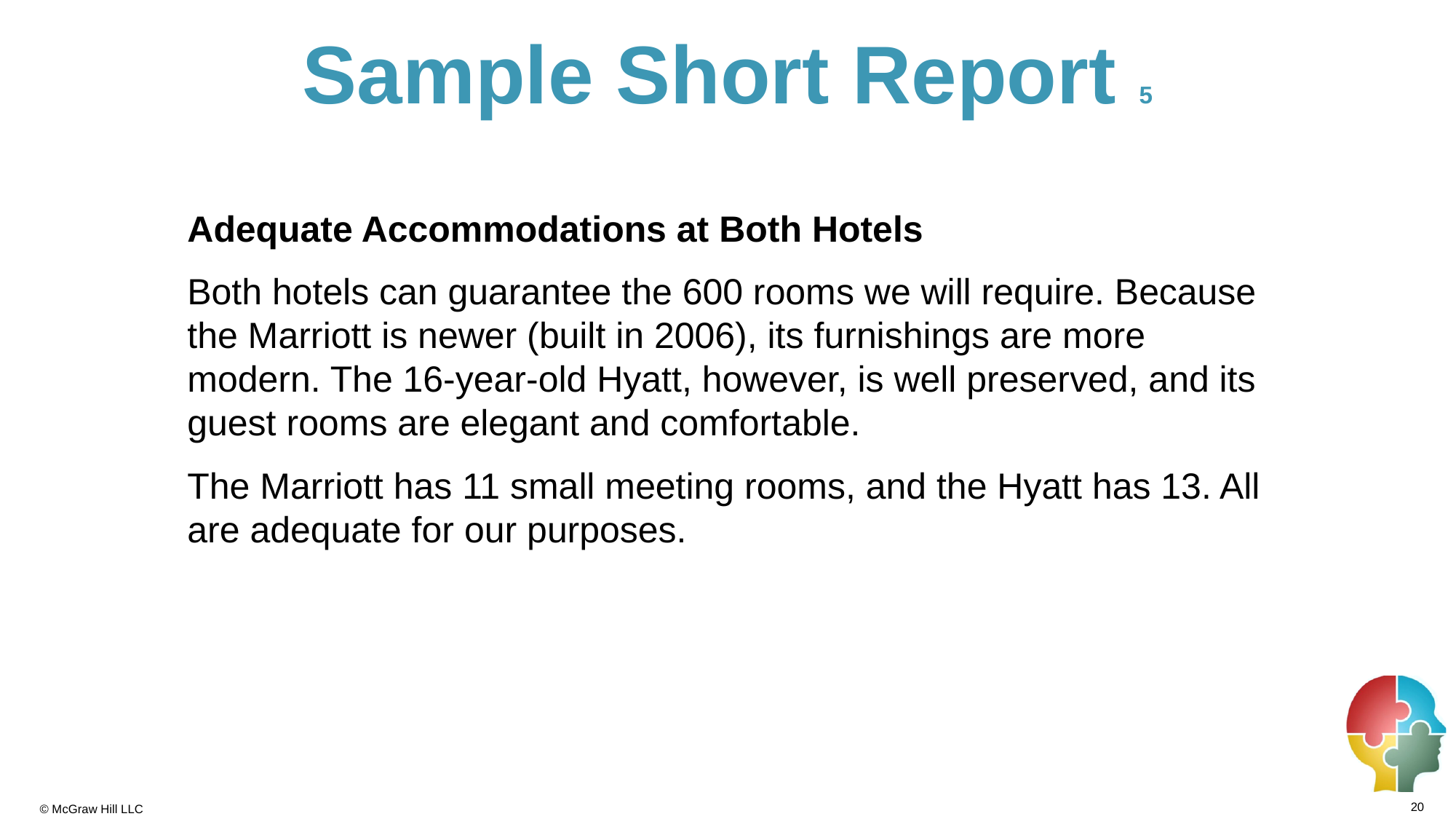

# Sample Short Report 5
Adequate Accommodations at Both Hotels
Both hotels can guarantee the 600 rooms we will require. Because the Marriott is newer (built in 2006), its furnishings are more modern. The 16-year-old Hyatt, however, is well preserved, and its guest rooms are elegant and comfortable.
The Marriott has 11 small meeting rooms, and the Hyatt has 13. All are adequate for our purposes.
20